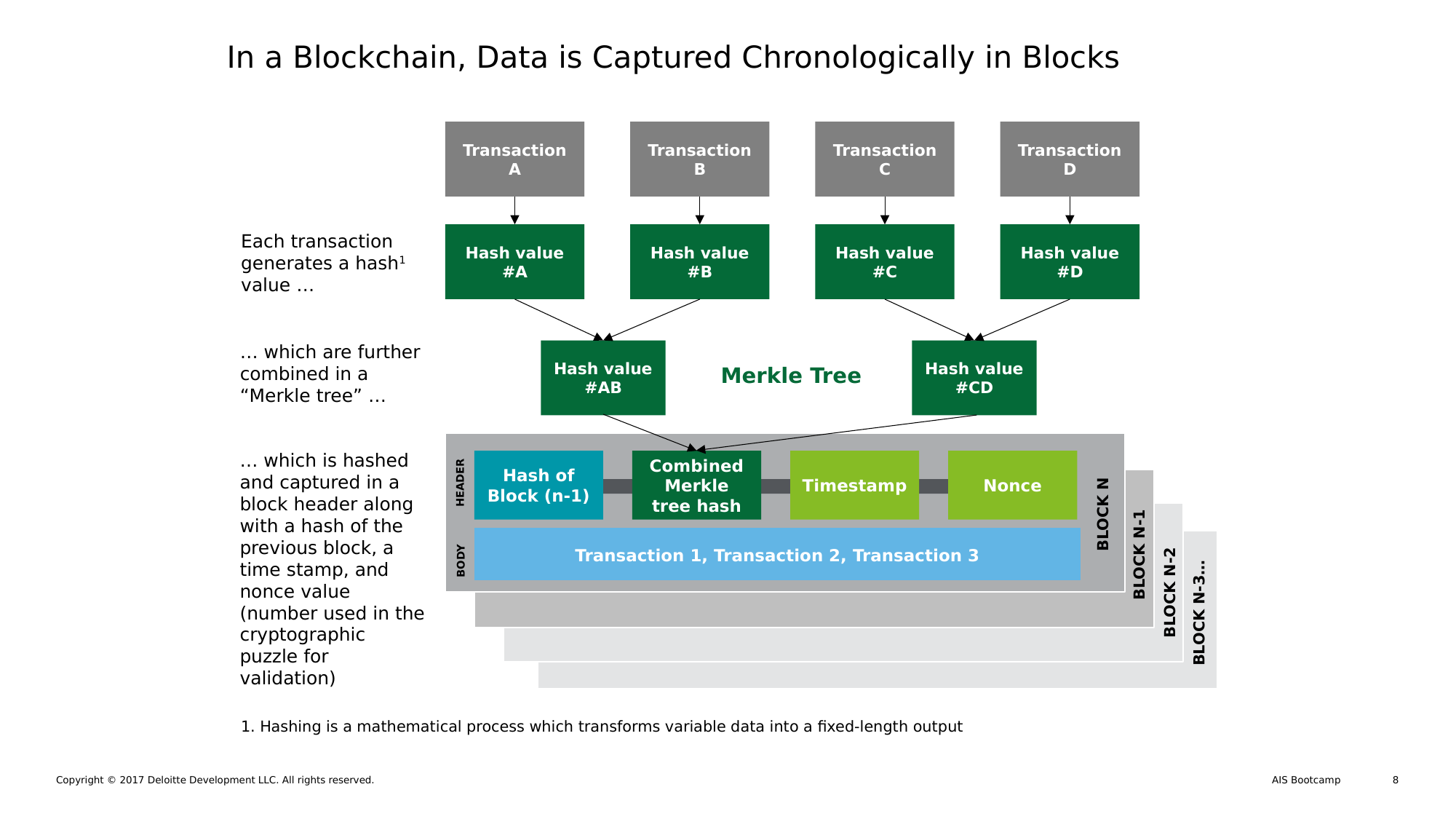

# In a Blockchain, Data is Captured Chronologically in Blocks
Transaction D
Transaction C
Transaction B
Transaction A
Each transaction generates a hash1 value …
Hash value #D
Hash value #C
Hash value #B
Hash value #A
… which are further combined in a “Merkle tree” …
Hash value #AB
Hash value #CD
Merkle Tree

… which is hashed and captured in a block header along with a hash of the previous block, a time stamp, and nonce value (number used in the cryptographic puzzle for validation)
Nonce
Combined Merkle tree hash
Timestamp
Hash of Block (n-1)

HEADER

BLOCK N

Transaction 1, Transaction 2, Transaction 3

BLOCK N-1
BODY
BLOCK N-2
BLOCK N-3…
1. Hashing is a mathematical process which transforms variable data into a fixed-length output